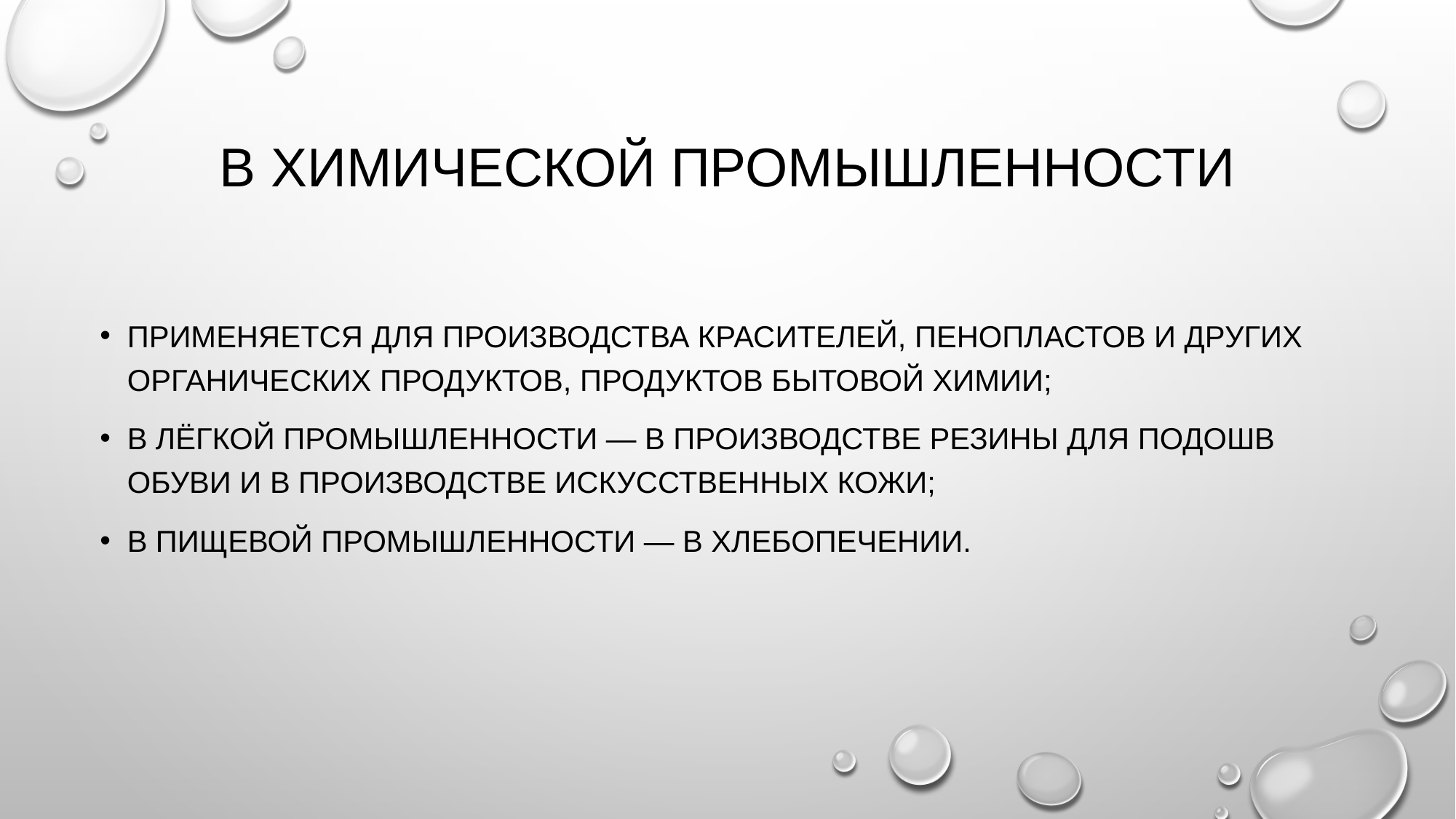

# В химической промышленности
Применяется для производства красителей, пенопластов и других органических продуктов, продуктов бытовой химии;
В лёгкой промышленности — в производстве резины для подошв обуви и в производстве искусственных кожи;
В пищевой промышленности — в хлебопечении.